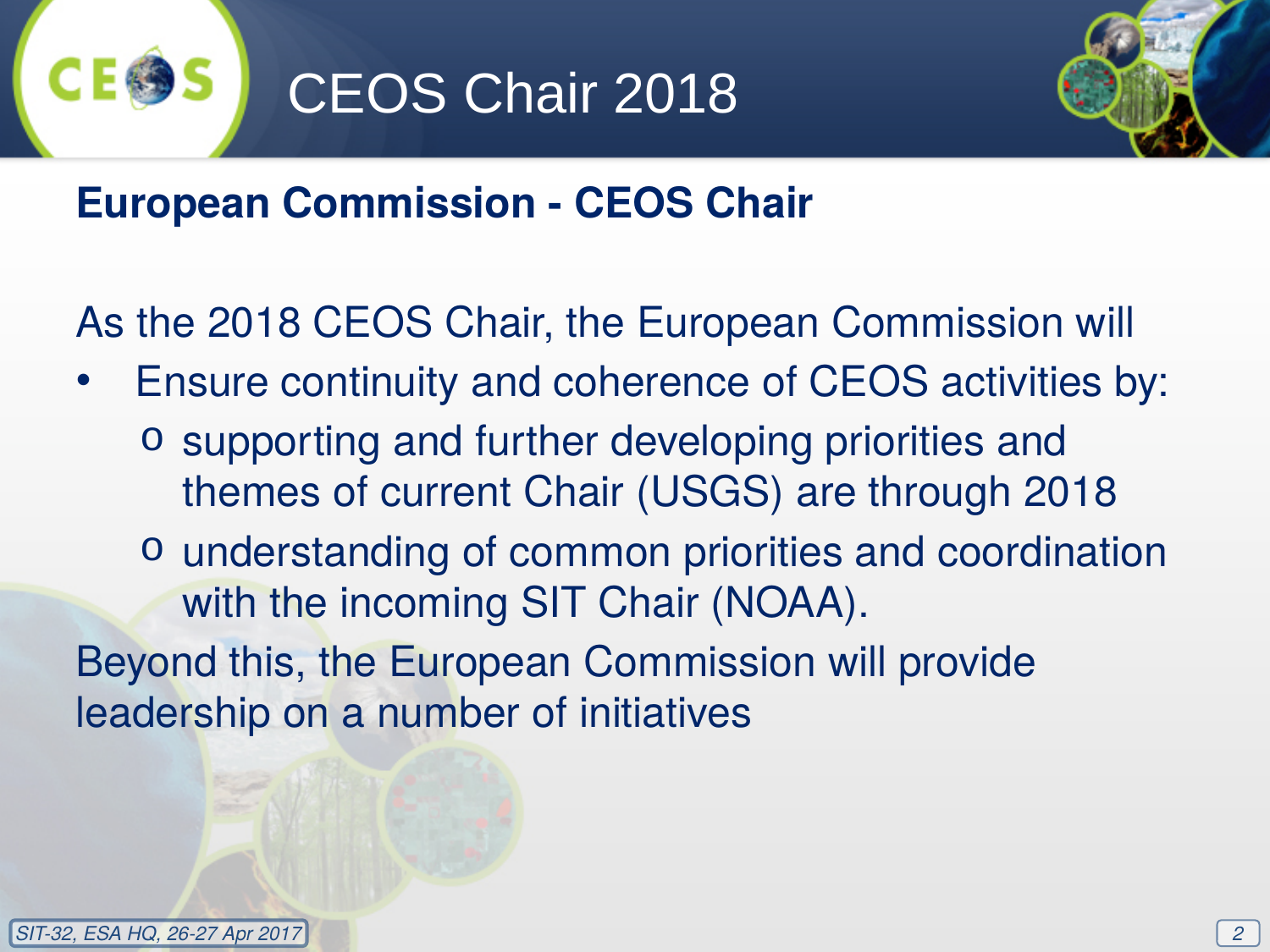

CEOS Chair 2018
European Commission - CEOS Chair

As the 2018 CEOS Chair, the European Commission will
 Ensure continuity and coherence of CEOS activities by:
supporting and further developing priorities and themes of current Chair (USGS) are through 2018
understanding of common priorities and coordination with the incoming SIT Chair (NOAA).
Beyond this, the European Commission will provide leadership on a number of initiatives

2